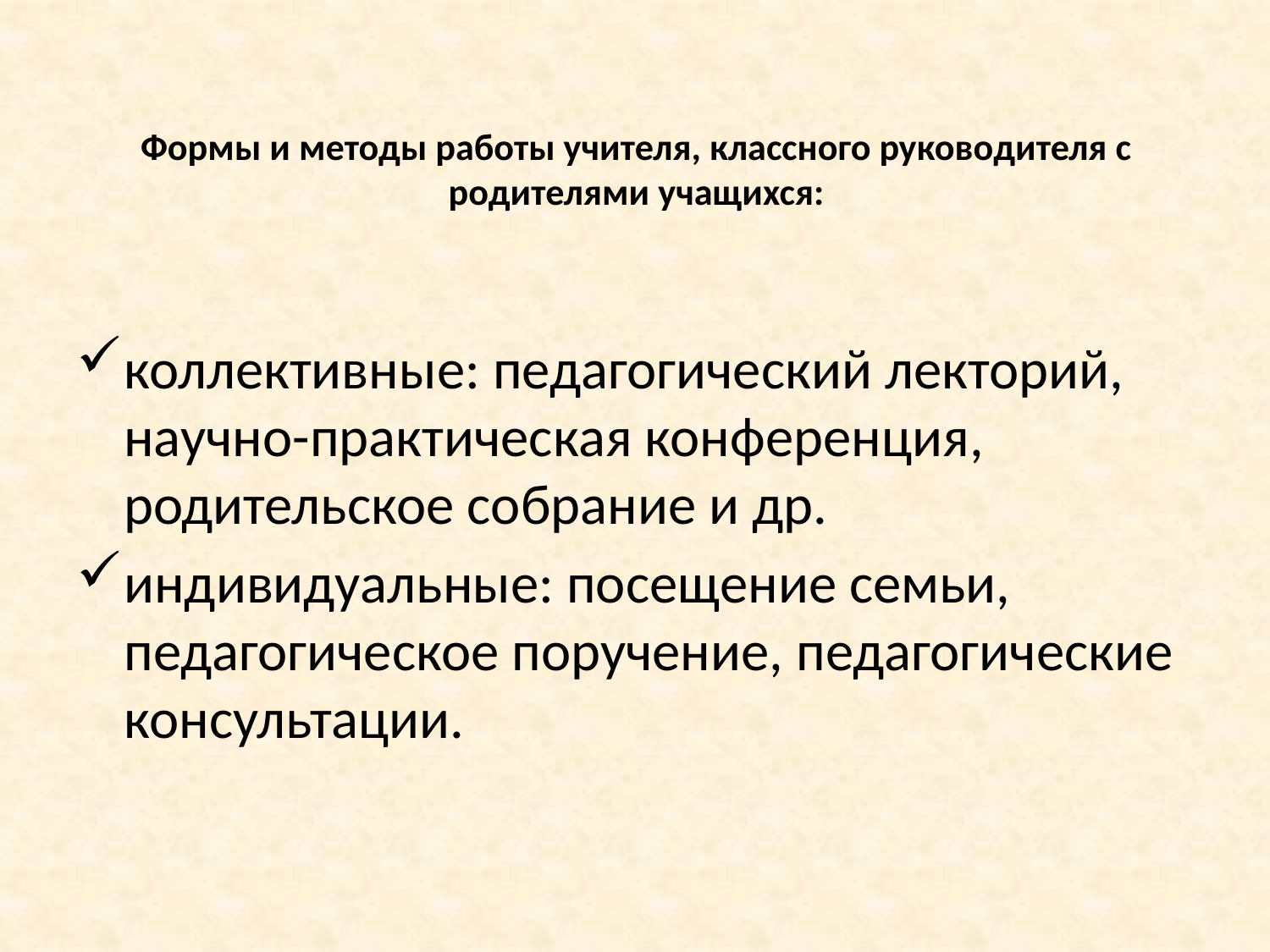

# Формы и методы работы учителя, классного руководителя с родителями учащихся:
коллективные: педагогический лекторий, научно-практическая конференция, родительское собрание и др.
индивидуальные: посещение семьи, педагогическое поручение, педагогические консультации.